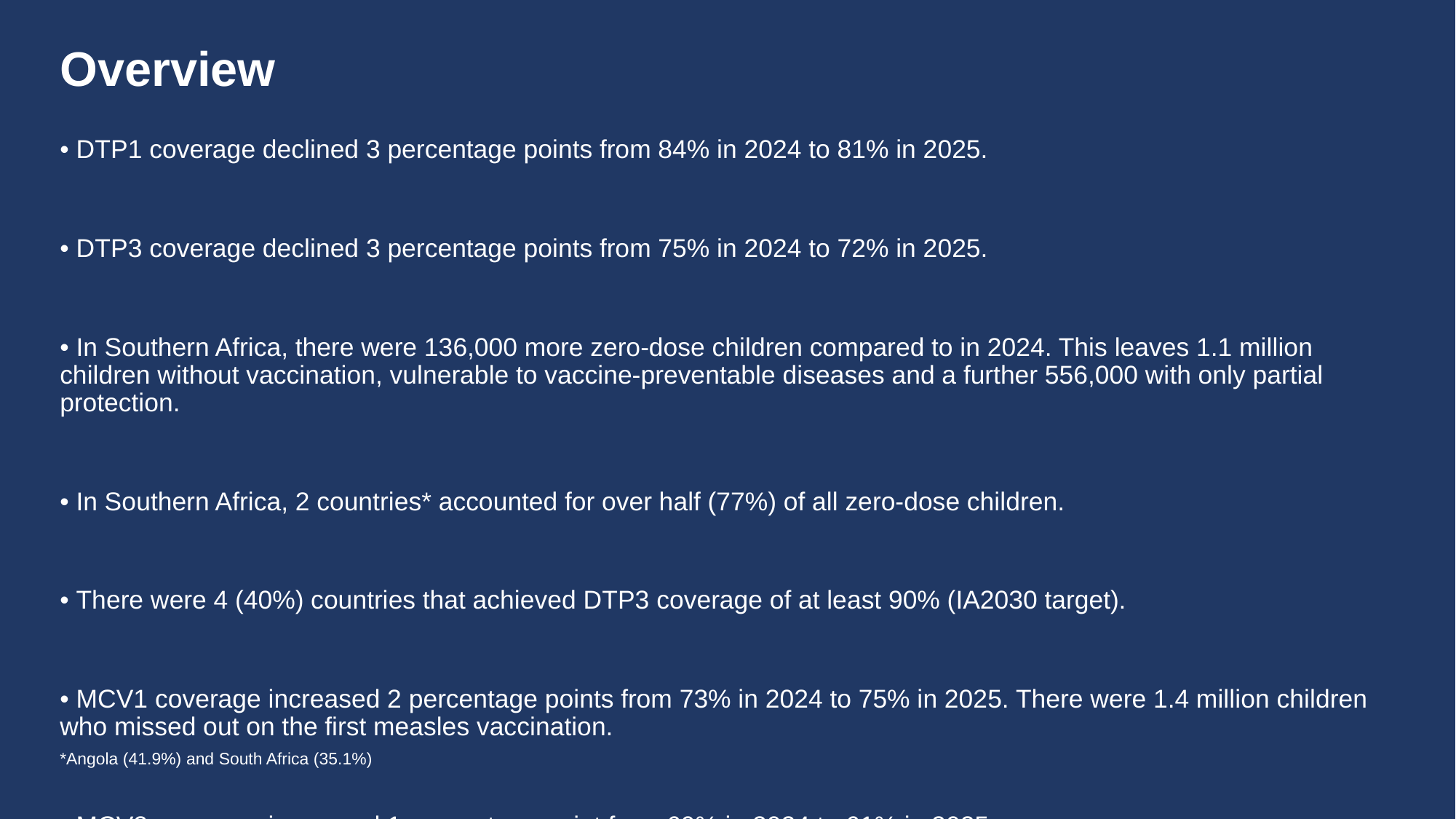

# Overview
• DTP1 coverage declined 3 percentage points from 84% in 2024 to 81% in 2025.

• DTP3 coverage declined 3 percentage points from 75% in 2024 to 72% in 2025.

• In Southern Africa, there were 136,000 more zero-dose children compared to in 2024. This leaves 1.1 million children without vaccination, vulnerable to vaccine-preventable diseases and a further 556,000 with only partial protection.

• In Southern Africa, 2 countries* accounted for over half (77%) of all zero-dose children.

• There were 4 (40%) countries that achieved DTP3 coverage of at least 90% (IA2030 target).

• MCV1 coverage increased 2 percentage points from 73% in 2024 to 75% in 2025. There were 1.4 million children who missed out on the first measles vaccination.

• MCV2 coverage increased 1 percentage point from 60% in 2024 to 61% in 2025.

• Last dose coverage of HPV vaccination (HPVc) among girls increased from 57% to 70% in 2025.
*Angola (41.9%) and South Africa (35.1%)